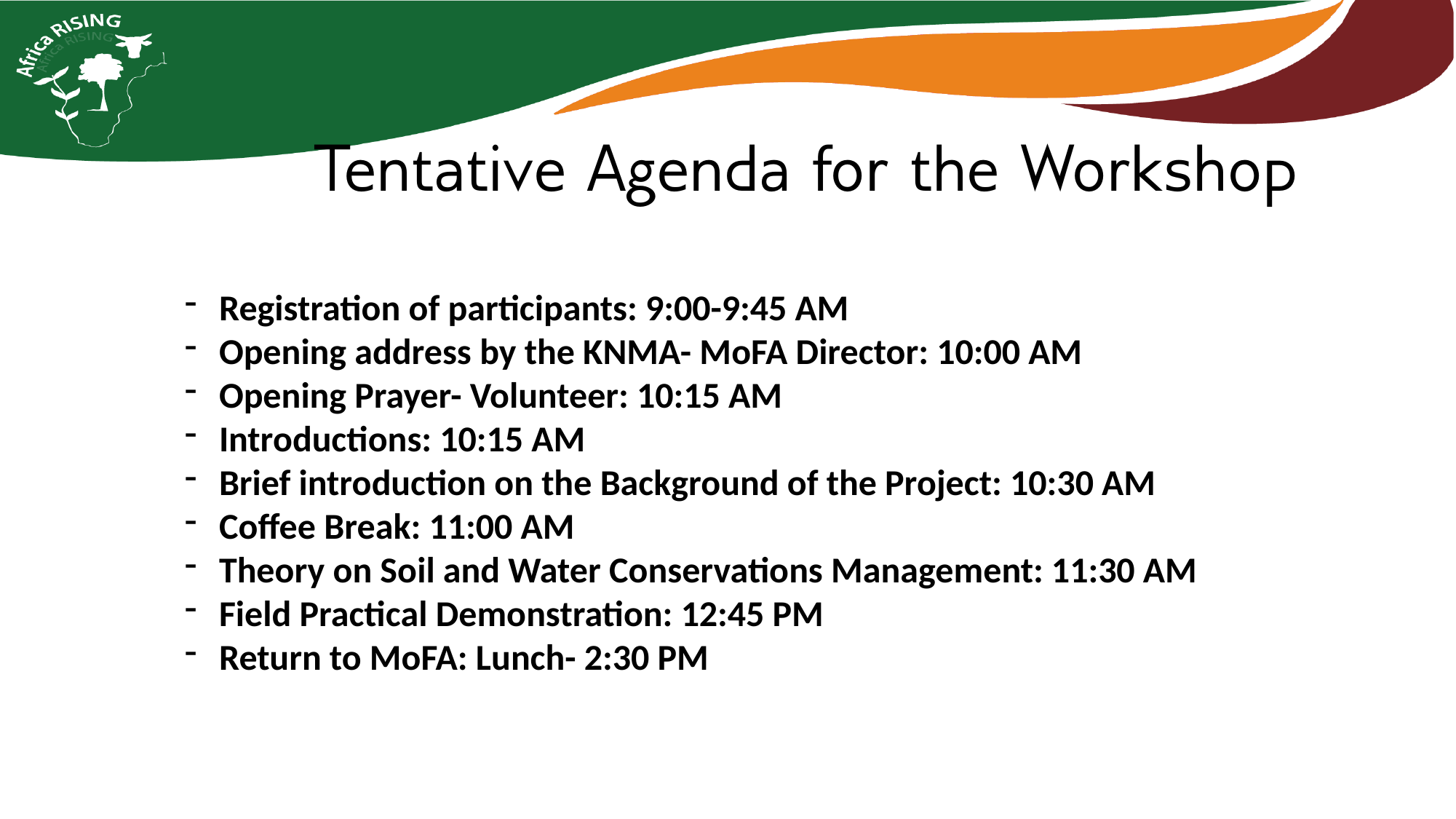

Tentative Agenda for the Workshop
Registration of participants: 9:00-9:45 AM
Opening address by the KNMA- MoFA Director: 10:00 AM
Opening Prayer- Volunteer: 10:15 AM
Introductions: 10:15 AM
Brief introduction on the Background of the Project: 10:30 AM
Coffee Break: 11:00 AM
Theory on Soil and Water Conservations Management: 11:30 AM
Field Practical Demonstration: 12:45 PM
Return to MoFA: Lunch- 2:30 PM